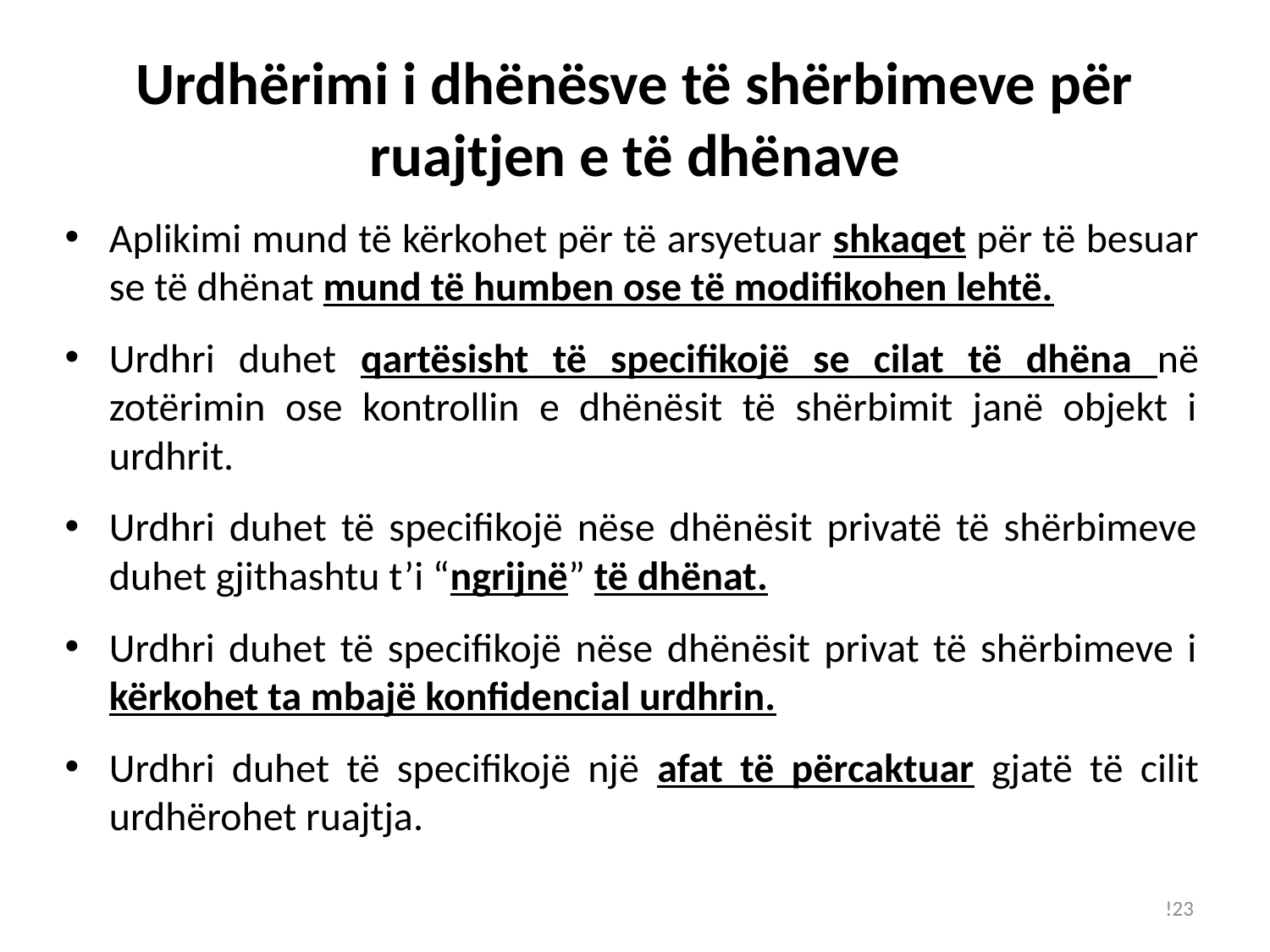

# Urdhërimi i dhënësve të shërbimeve për ruajtjen e të dhënave
Aplikimi mund të kërkohet për të arsyetuar shkaqet për të besuar se të dhënat mund të humben ose të modifikohen lehtë.
Urdhri duhet qartësisht të specifikojë se cilat të dhëna në zotërimin ose kontrollin e dhënësit të shërbimit janë objekt i urdhrit.
Urdhri duhet të specifikojë nëse dhënësit privatë të shërbimeve duhet gjithashtu t’i “ngrijnë” të dhënat.
Urdhri duhet të specifikojë nëse dhënësit privat të shërbimeve i kërkohet ta mbajë konfidencial urdhrin.
Urdhri duhet të specifikojë një afat të përcaktuar gjatë të cilit urdhërohet ruajtja.
!23